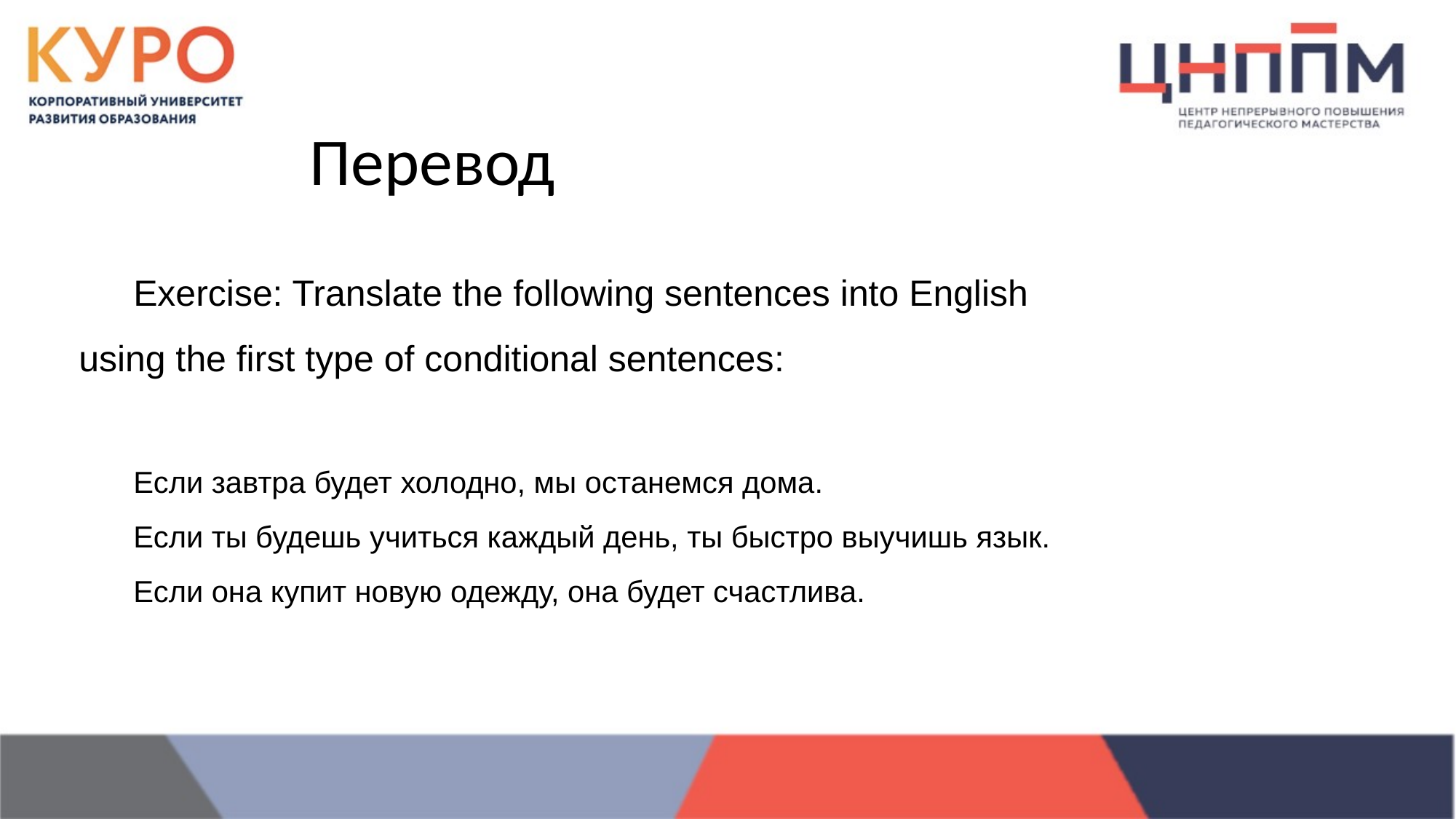

# Перевод
Exercise: Translate the following sentences into English using the first type of conditional sentences:

Если завтра будет холодно, мы останемся дома.
Если ты будешь учиться каждый день, ты быстро выучишь язык.
Если она купит новую одежду, она будет счастлива.